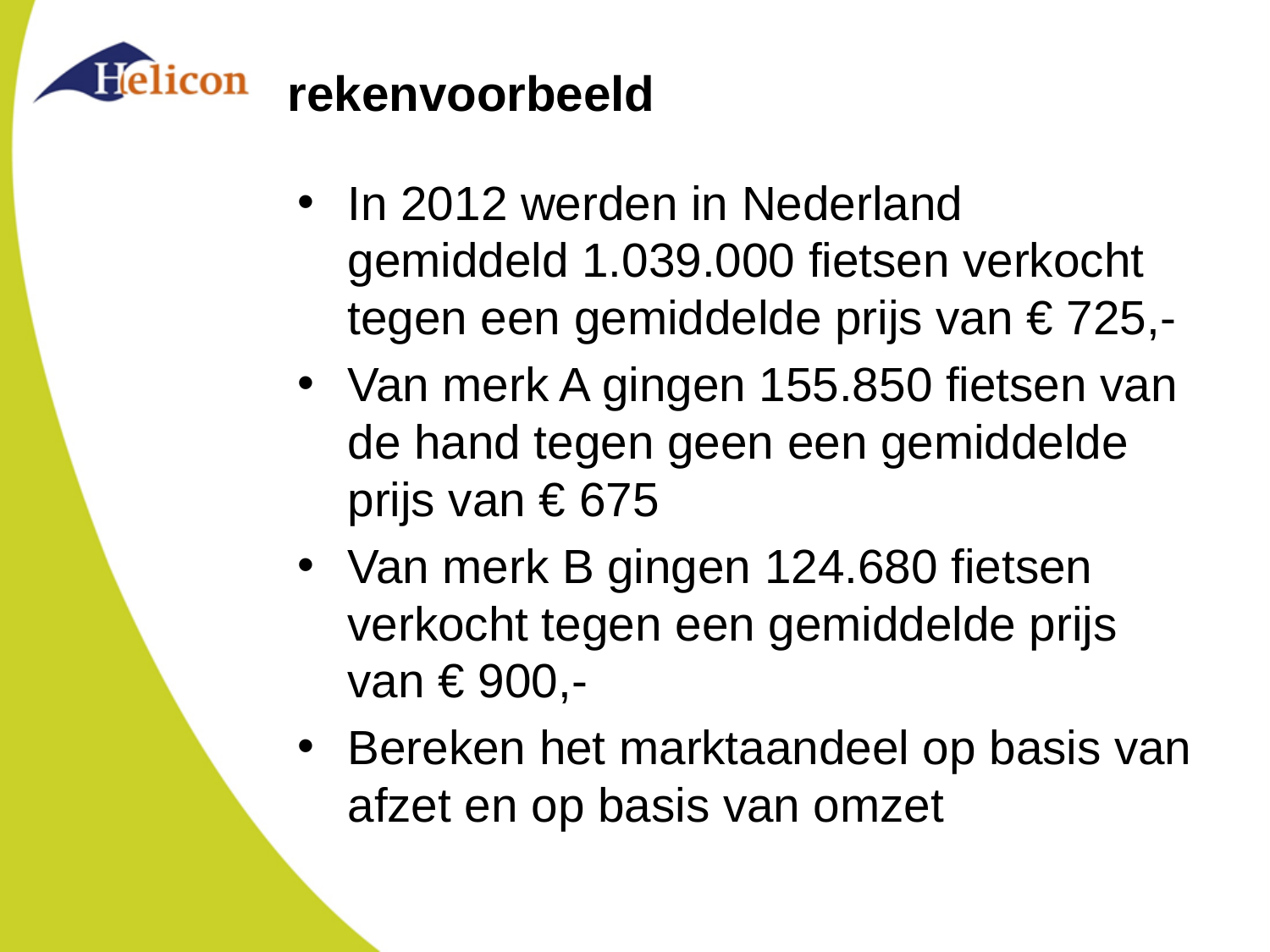

# rekenvoorbeeld
In 2012 werden in Nederland gemiddeld 1.039.000 fietsen verkocht tegen een gemiddelde prijs van € 725,-
Van merk A gingen 155.850 fietsen van de hand tegen geen een gemiddelde prijs van € 675
Van merk B gingen 124.680 fietsen verkocht tegen een gemiddelde prijs van € 900,-
Bereken het marktaandeel op basis van afzet en op basis van omzet